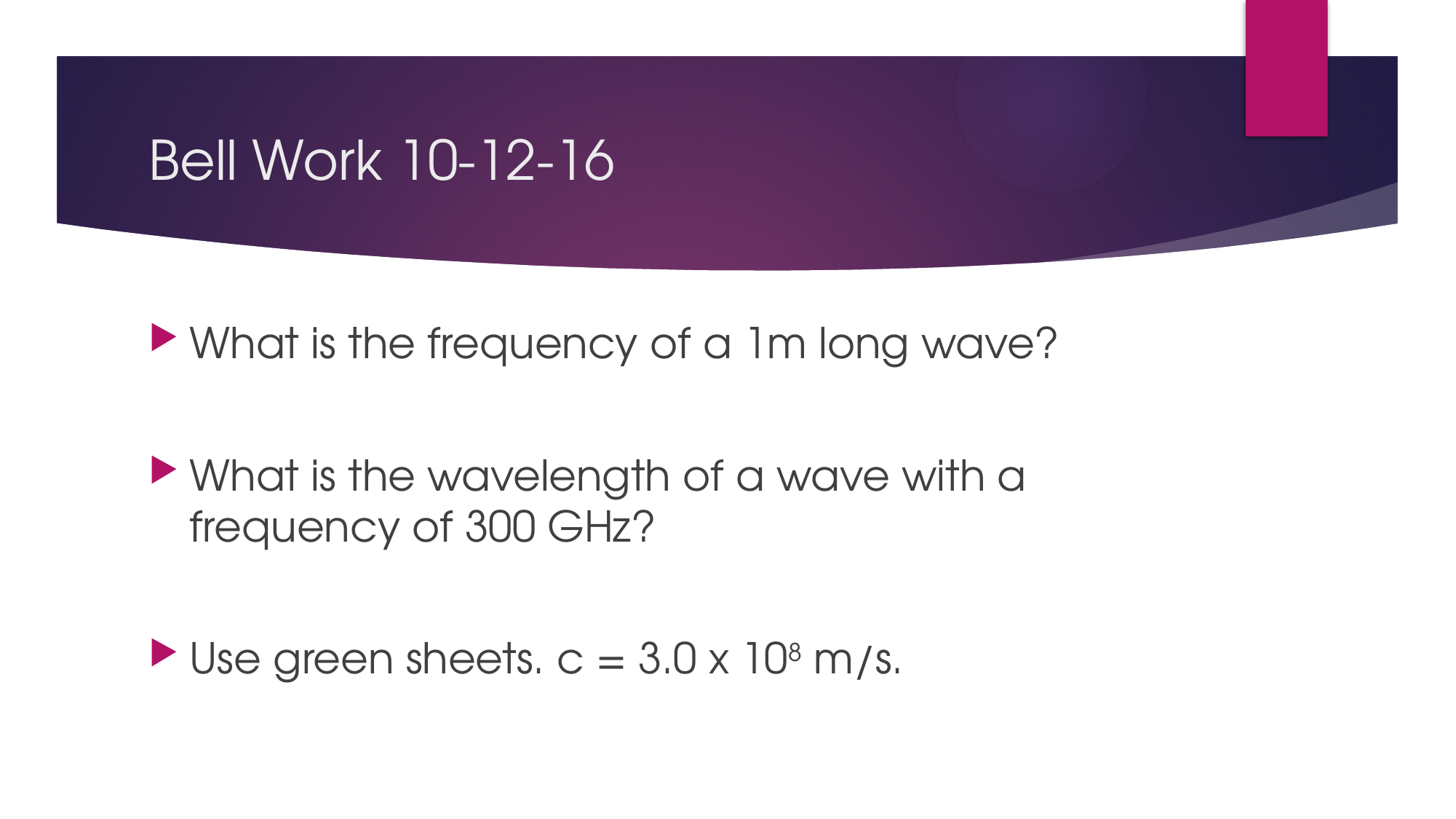

# Bell Work 10-12-16
What is the frequency of a 1m long wave?

What is the wavelength of a wave with a frequency of 300 GHz?

Use green sheets. c = 3.0 x 108 m/s.